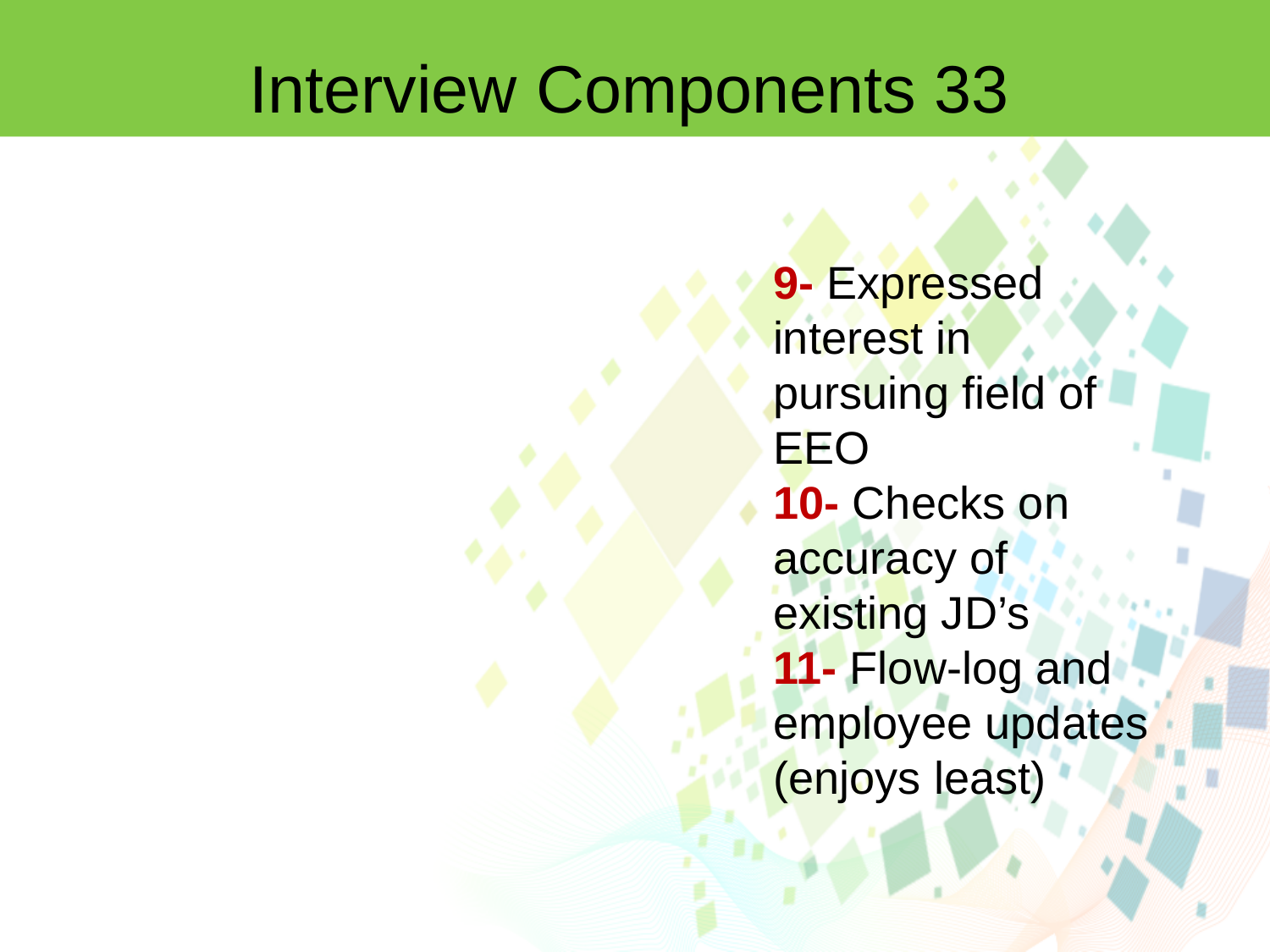

Interview Components 33
9- Expressed interest in pursuing field of EEO
10- Checks on accuracy of existing JD’s
11- Flow-log and employee updates (enjoys least)